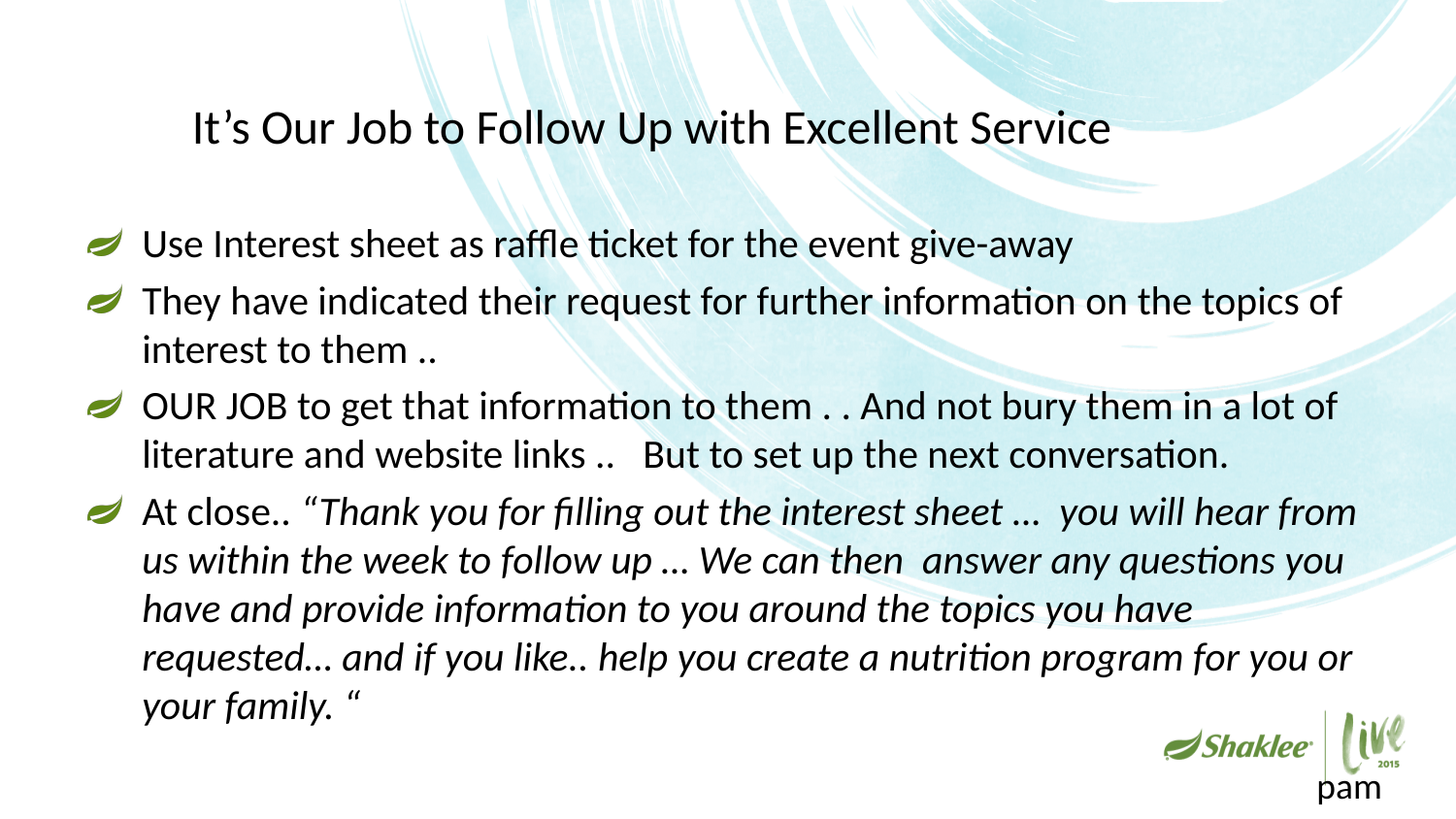

# It’s Our Job to Follow Up with Excellent Service
Use Interest sheet as raffle ticket for the event give-away
They have indicated their request for further information on the topics of interest to them ..
OUR JOB to get that information to them . . And not bury them in a lot of literature and website links ..   But to set up the next conversation.
At close.. “Thank you for filling out the interest sheet …  you will hear from us within the week to follow up … We can then  answer any questions you have and provide information to you around the topics you have requested… and if you like.. help you create a nutrition program for you or your family. “
pam